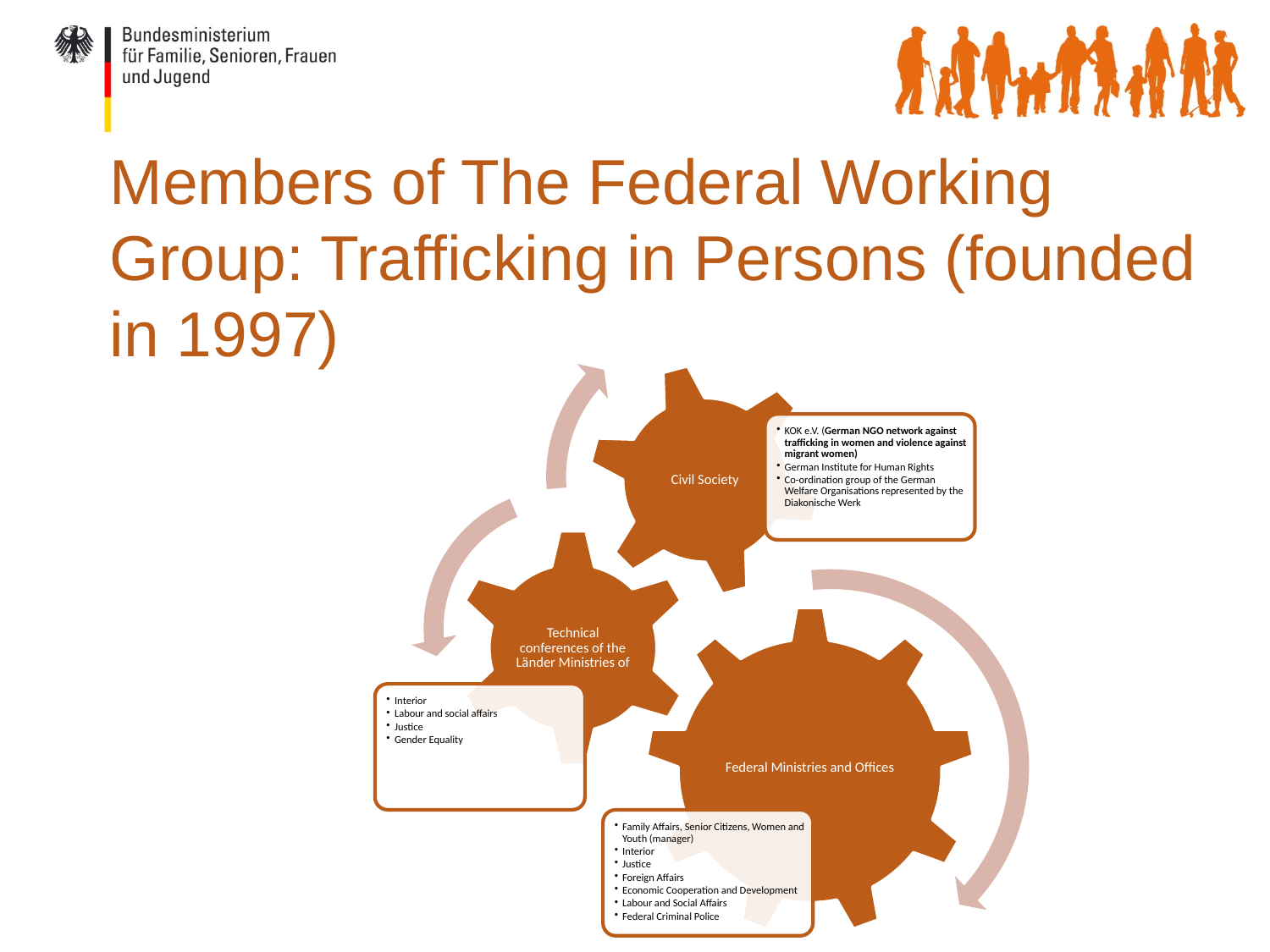

# Members of The Federal Working Group: Trafficking in Persons (founded in 1997)
Federal Ministries and Offices
Family Affairs, Senior Citizens, Women and Youth (manager)
Interior
Justice
Foreign Affairs
Economic Cooperation and Development
Labour and Social Affairs
Federal Criminal Police
Technical conferences of the Länder Ministries of
Interior
Labour and social affairs
Justice
Gender Equality
Civil Society
KOK e.V. (German NGO network against trafficking in women and violence against migrant women)
German Institute for Human Rights
Co-ordination group of the German Welfare Organisations represented by the Diakonische Werk